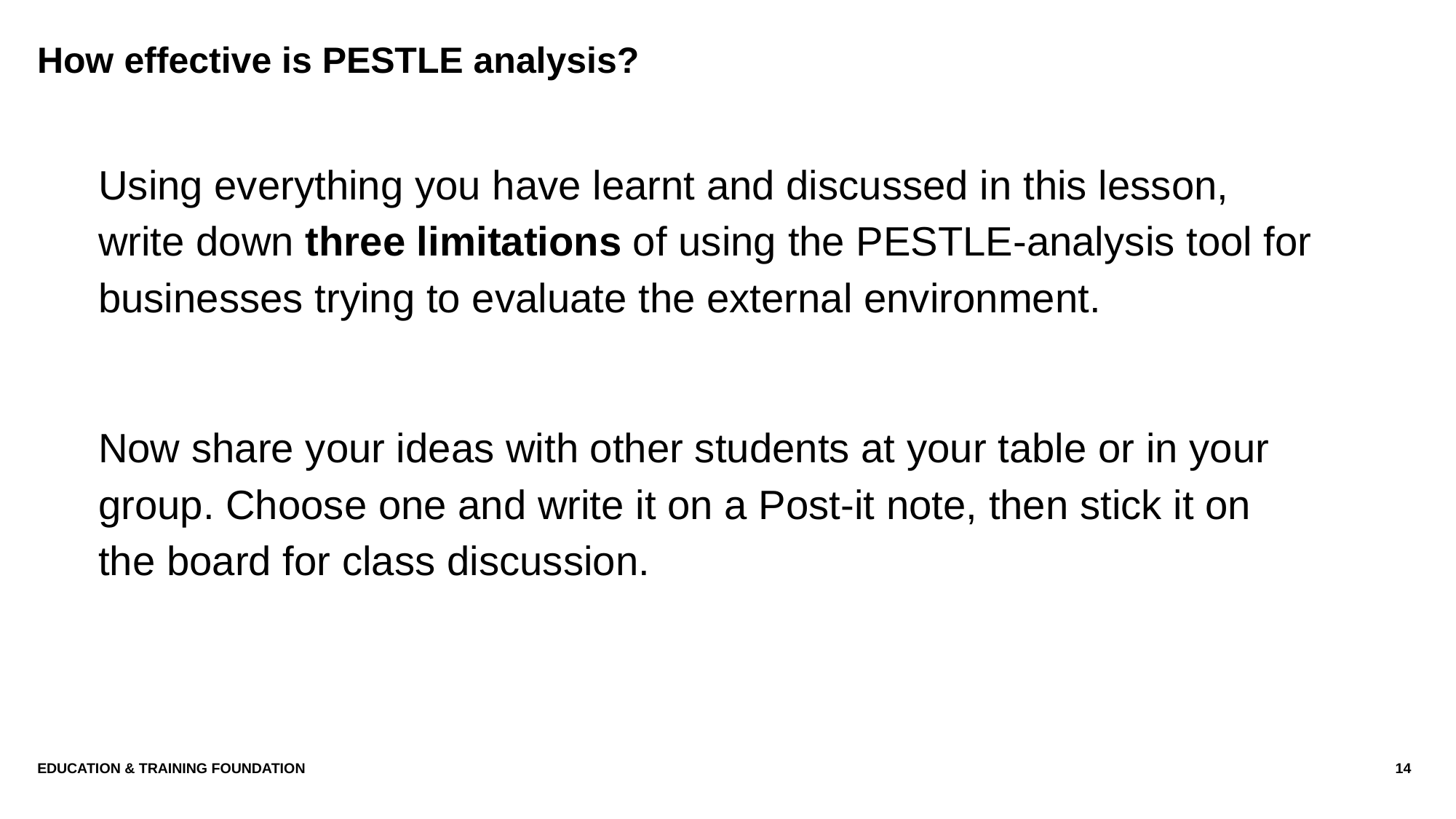

# How effective is PESTLE analysis?
Using everything you have learnt and discussed in this lesson, write down three limitations of using the PESTLE-analysis tool for businesses trying to evaluate the external environment.

Now share your ideas with other students at your table or in your group. Choose one and write it on a Post-it note, then stick it on the board for class discussion.

Education & Training Foundation
14